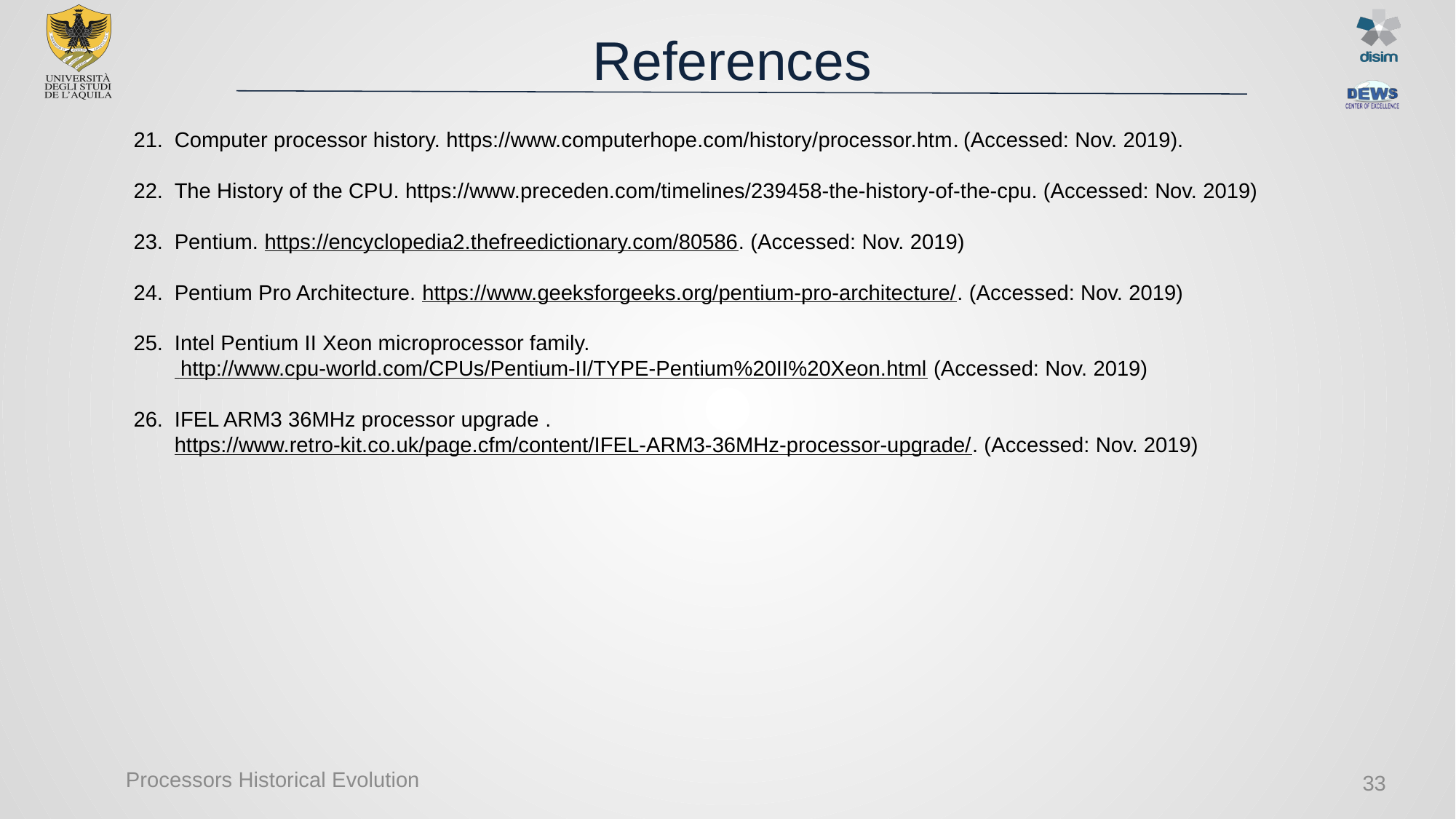

# References

Computer processor history. https://www.computerhope.com/history/processor.htm. (Accessed: Nov. 2019).
The History of the CPU. https://www.preceden.com/timelines/239458-the-history-of-the-cpu. (Accessed: Nov. 2019)
Pentium. https://encyclopedia2.thefreedictionary.com/80586. (Accessed: Nov. 2019)
Pentium Pro Architecture. https://www.geeksforgeeks.org/pentium-pro-architecture/. (Accessed: Nov. 2019)
Intel Pentium II Xeon microprocessor family. http://www.cpu-world.com/CPUs/Pentium-II/TYPE-Pentium%20II%20Xeon.html (Accessed: Nov. 2019)
IFEL ARM3 36MHz processor upgrade . https://www.retro-kit.co.uk/page.cfm/content/IFEL-ARM3-36MHz-processor-upgrade/. (Accessed: Nov. 2019)

Processors Historical Evolution

33